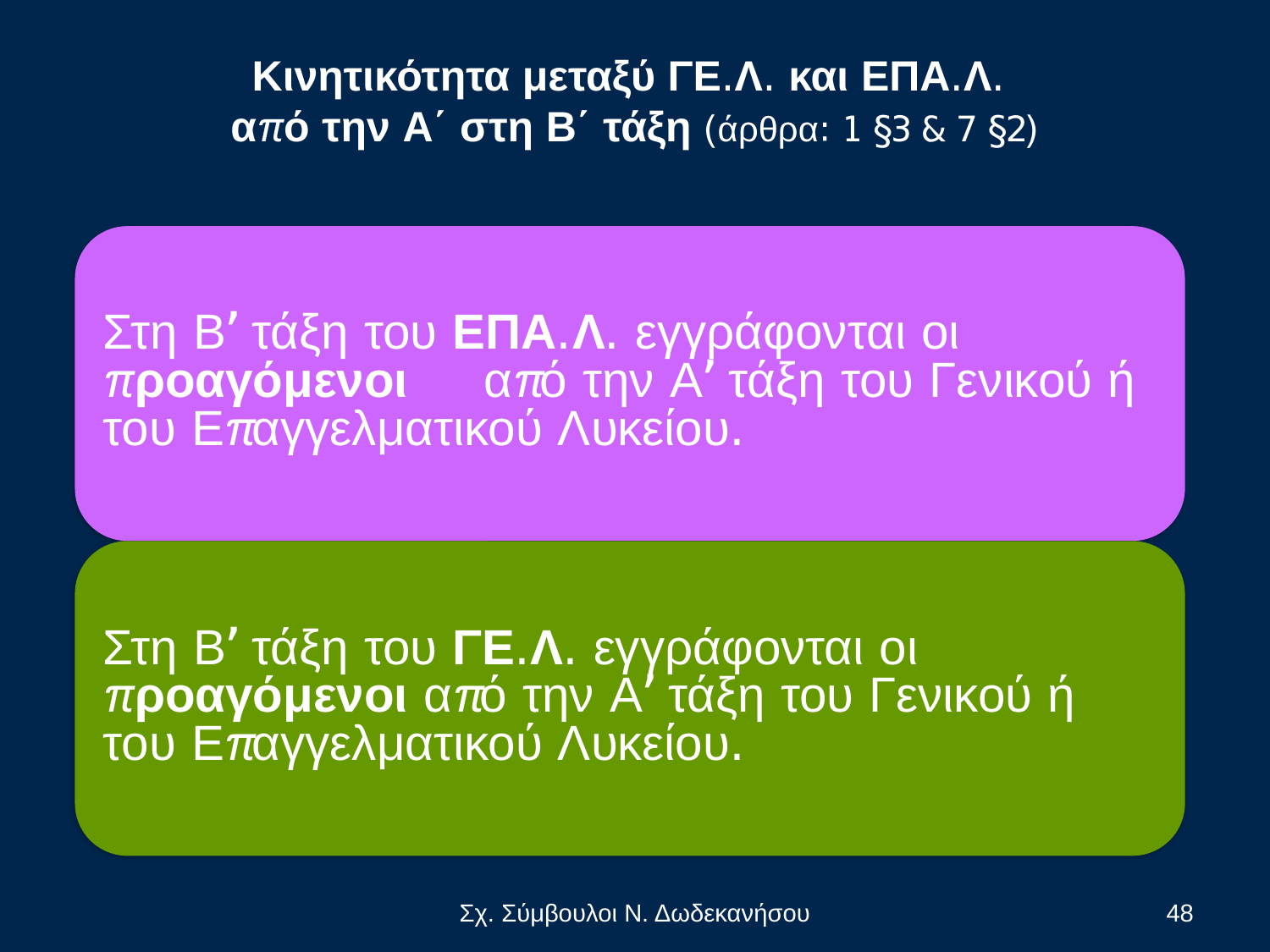

# Κινητικότητα μεταξύ ΓΕ.Λ. και ΕΠΑ.Λ. από την Α΄ στη Β΄ τάξη (άρθρα: 1 §3 & 7 §2)
Στη Β’ τάξη του ΕΠΑ.Λ. εγγράφονται οι προαγόμενοι 	από την Α’ τάξη του Γενικού ή του Επαγγελματικού Λυκείου.
Στη Β’ τάξη του ΓΕ.Λ. εγγράφονται οι προαγόμενοι από την Α’ τάξη του Γενικού ή του Επαγγελματικού Λυκείου.
Σχ. Σύμβουλοι Ν. Δωδεκανήσου
48